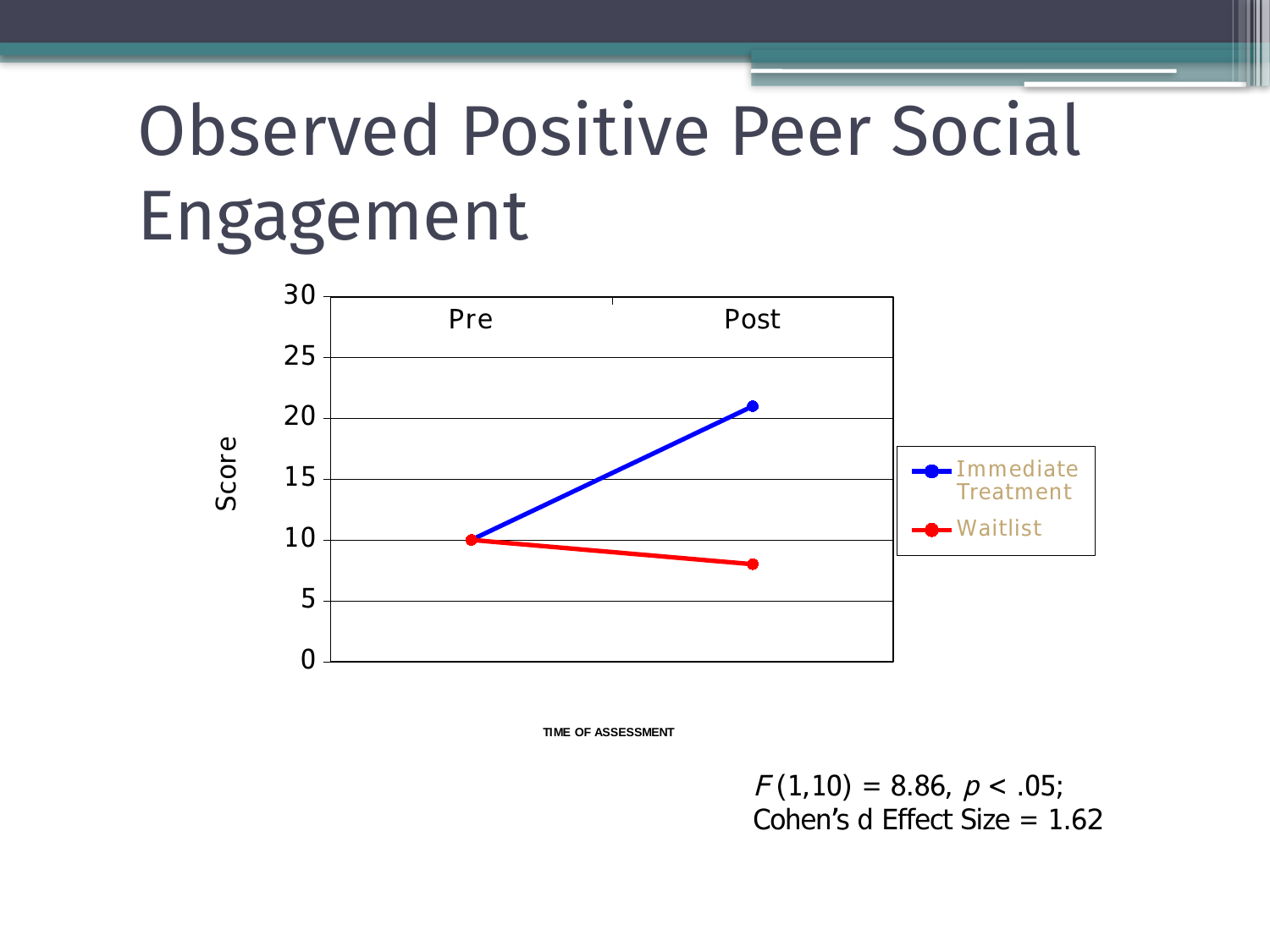

# Observed Positive Peer Social Engagement

### Chart

| Category | Immediate Treatment | Waitlist |
|---|---|---|
| Pre | 10.0 | 10.0 |
| Post | 21.0 | 8.0 |
F (1,10) = 8.86, p < .05; Cohen’s d Effect Size = 1.62